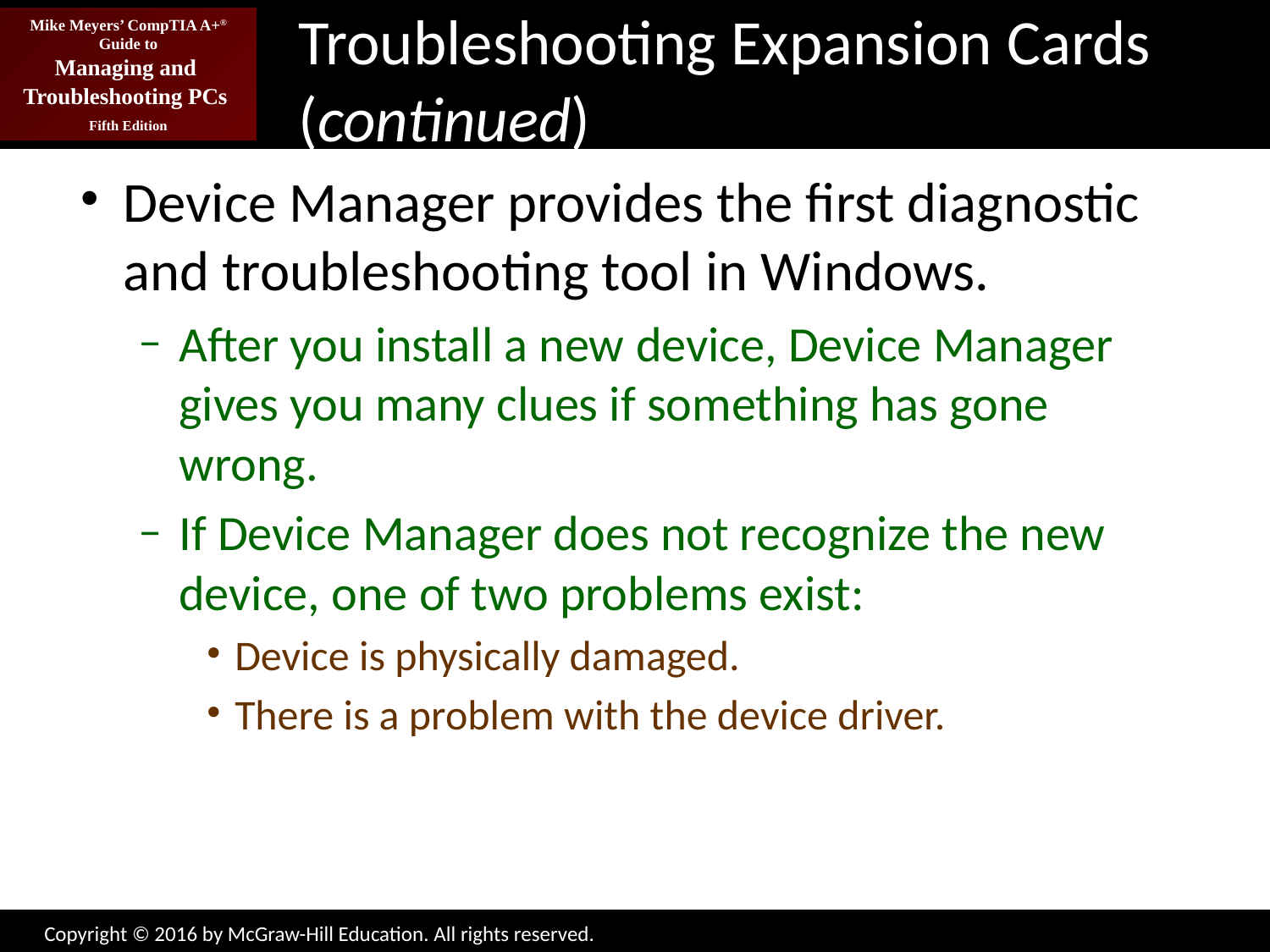

# Troubleshooting Expansion Cards (continued)
Device Manager provides the first diagnostic and troubleshooting tool in Windows.
After you install a new device, Device Manager gives you many clues if something has gone wrong.
If Device Manager does not recognize the new device, one of two problems exist:
Device is physically damaged.
There is a problem with the device driver.